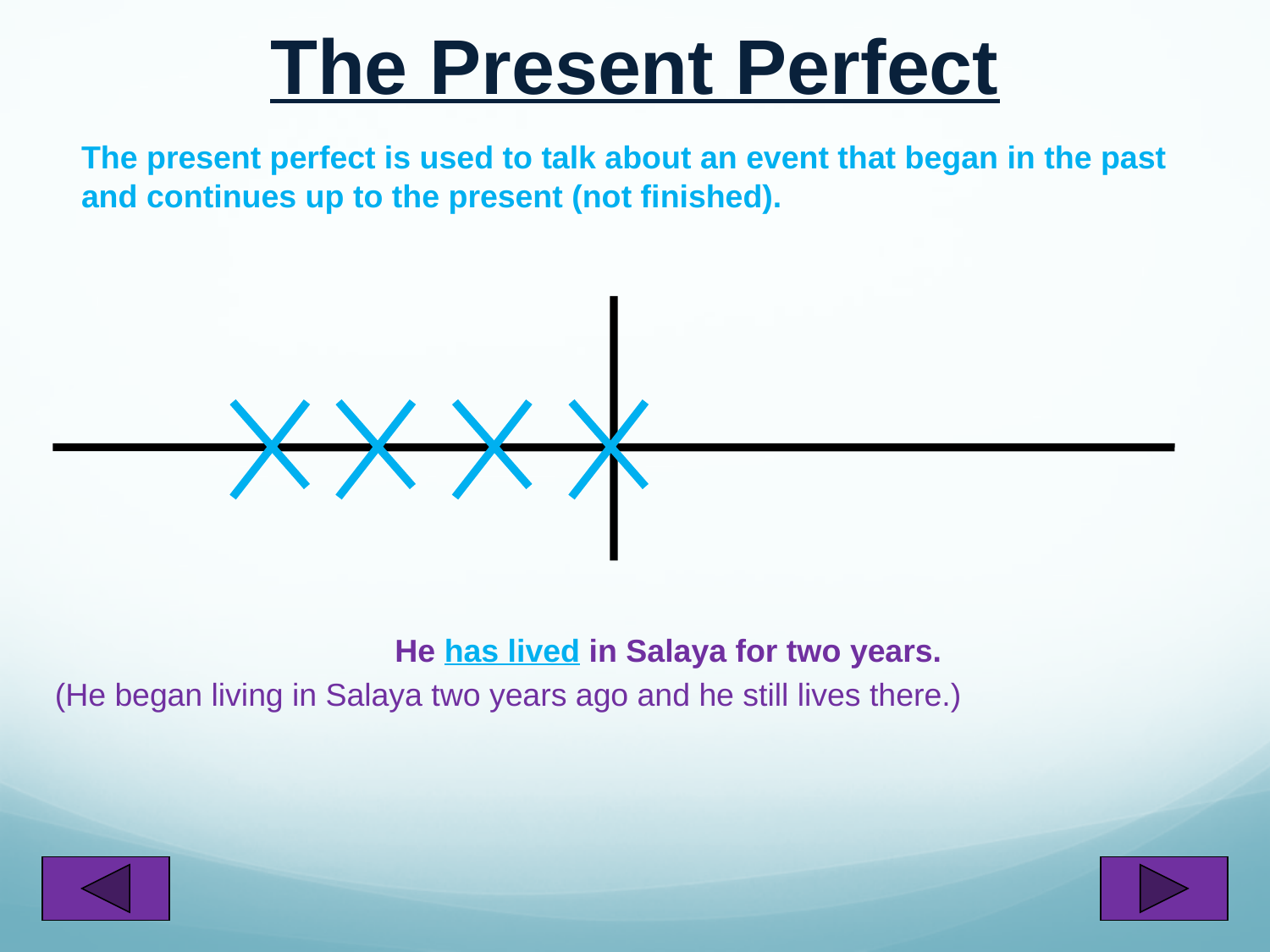

The Present Perfect
    	The present perfect is used to talk about an event that began in the past and continues up to the present (not finished).

He has lived in Salaya for two years.
(He began living in Salaya two years ago and he still lives there.)